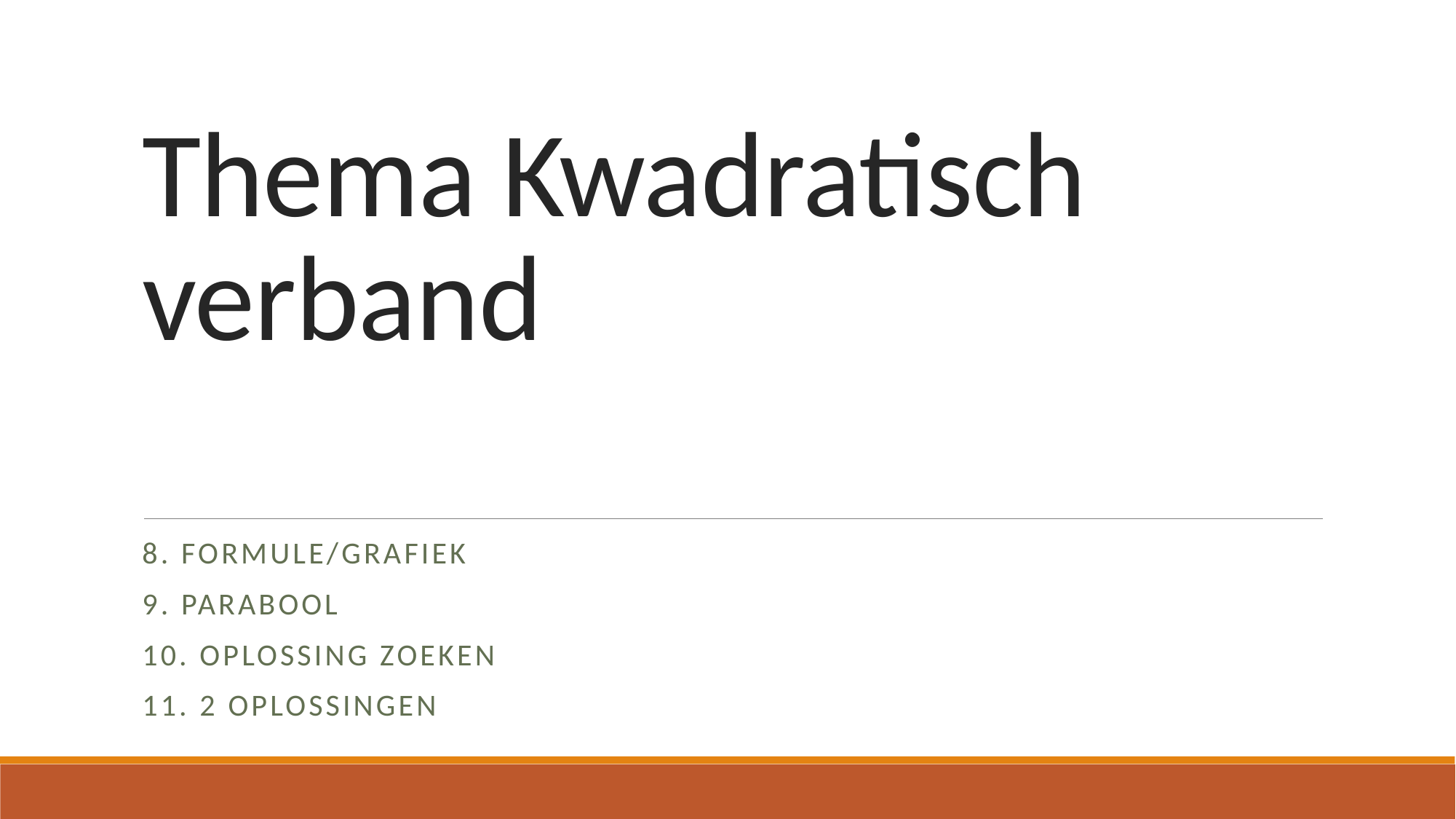

T3 periode 1
Thema 5
Lineair verband
# Thema Kwadratisch verband
8. Formule/grafiek
9. Parabool
10. Oplossing Zoeken
11. 2 oplossingen